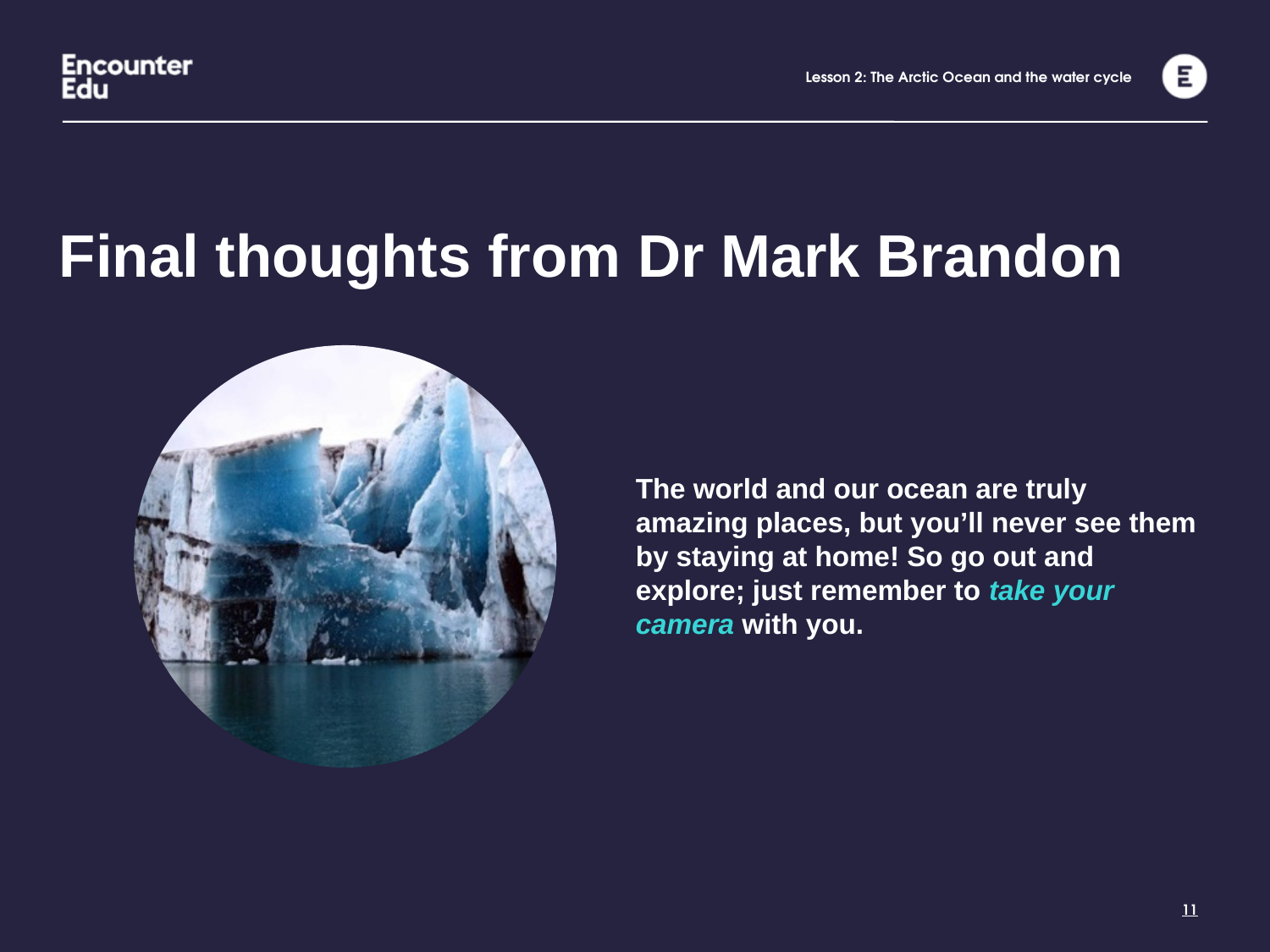

Lesson 2: The Arctic Ocean and the water cycle
Final thoughts from Dr Mark Brandon

The world and our ocean are truly amazing places, but you’ll never see them by staying at home! So go out and explore; just remember to take your camera with you.
11